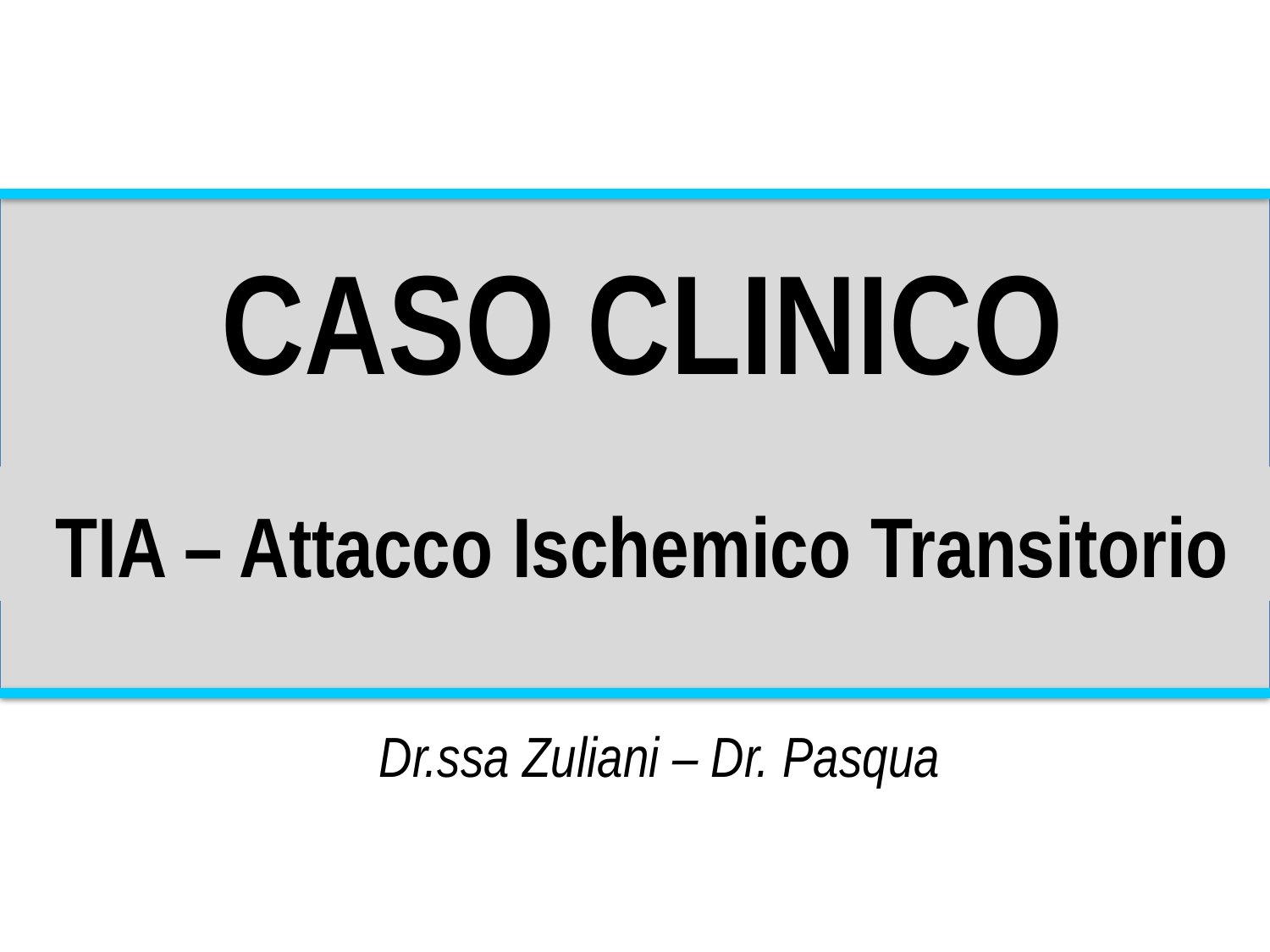

CASO CLINICO
TIA – Attacco Ischemico Transitorio
Dr.ssa Zuliani – Dr. Pasqua